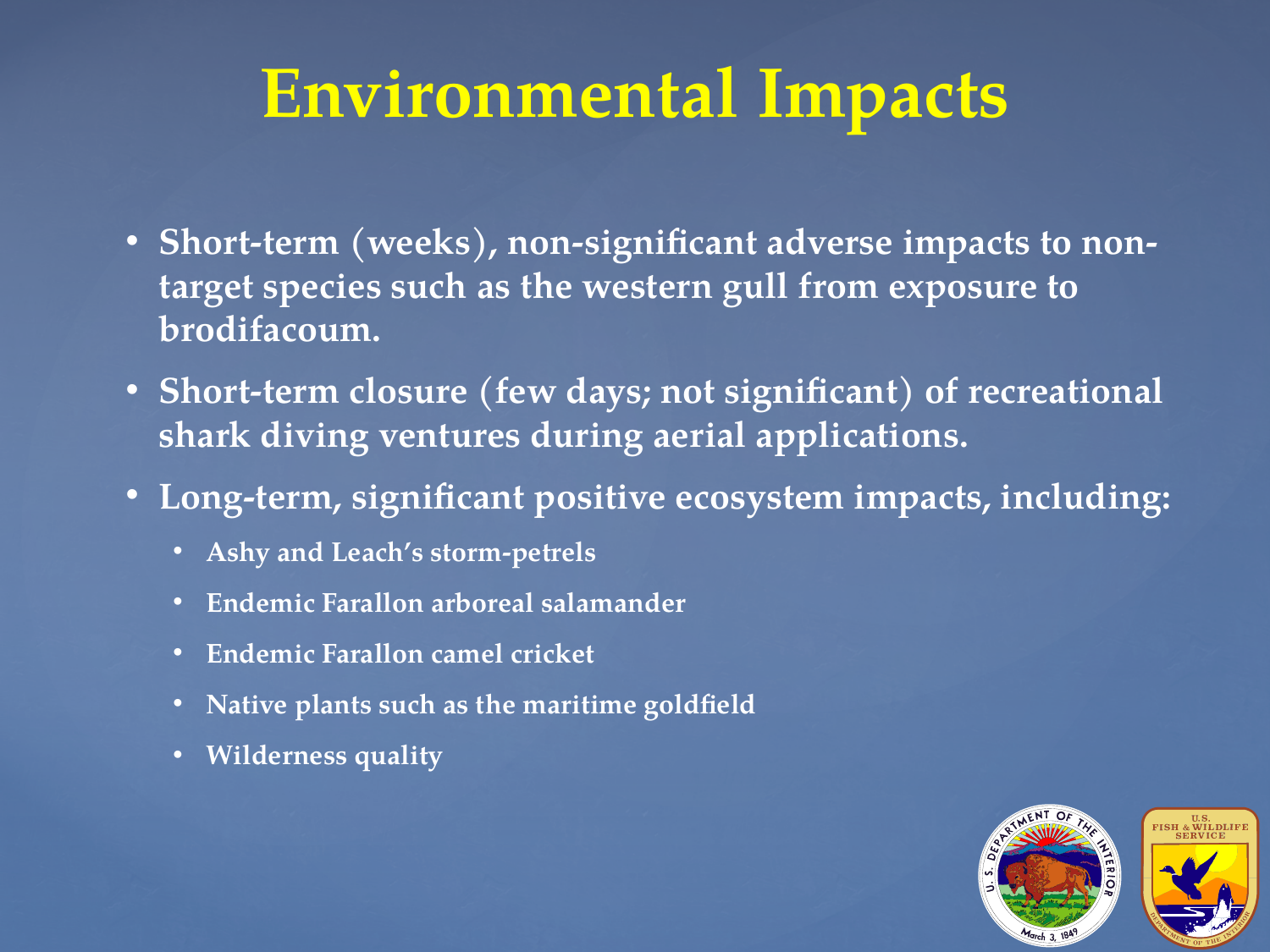

# Environmental Impacts
Short-term (weeks), non-significant adverse impacts to non-target species such as the western gull from exposure to brodifacoum.
Short-term closure (few days; not significant) of recreational shark diving ventures during aerial applications.
Long-term, significant positive ecosystem impacts, including:
Ashy and Leach’s storm-petrels
Endemic Farallon arboreal salamander
Endemic Farallon camel cricket
Native plants such as the maritime goldfield
Wilderness quality